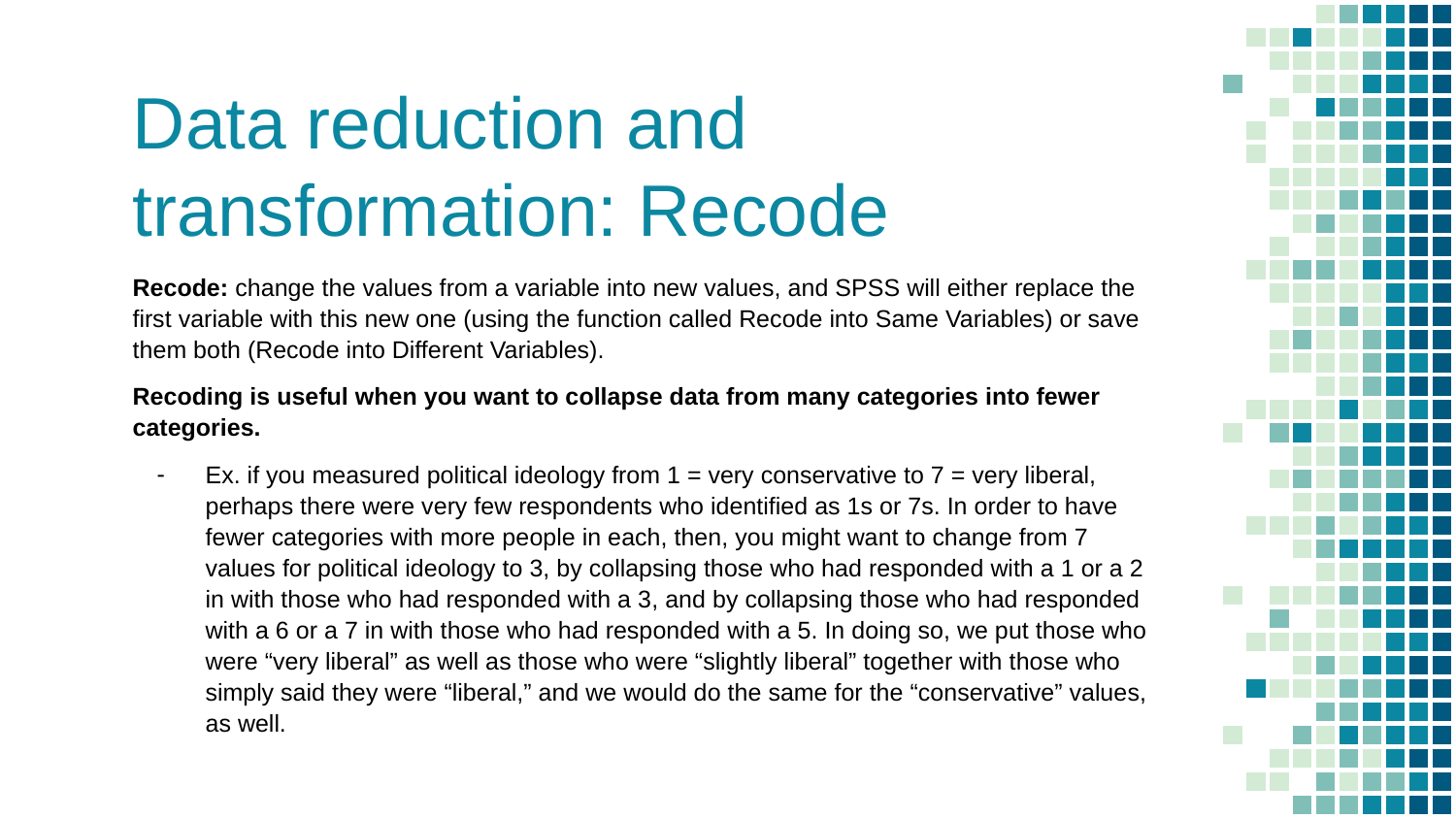

# Data reduction and transformation: Recode

Recode: change the values from a variable into new values, and SPSS will either replace the first variable with this new one (using the function called Recode into Same Variables) or save them both (Recode into Different Variables).
Recoding is useful when you want to collapse data from many categories into fewer categories.
Ex. if you measured political ideology from 1 = very conservative to 7 = very liberal, perhaps there were very few respondents who identified as 1s or 7s. In order to have fewer categories with more people in each, then, you might want to change from 7 values for political ideology to 3, by collapsing those who had responded with a 1 or a 2 in with those who had responded with a 3, and by collapsing those who had responded with a 6 or a 7 in with those who had responded with a 5. In doing so, we put those who were “very liberal” as well as those who were “slightly liberal” together with those who simply said they were “liberal,” and we would do the same for the “conservative” values, as well.